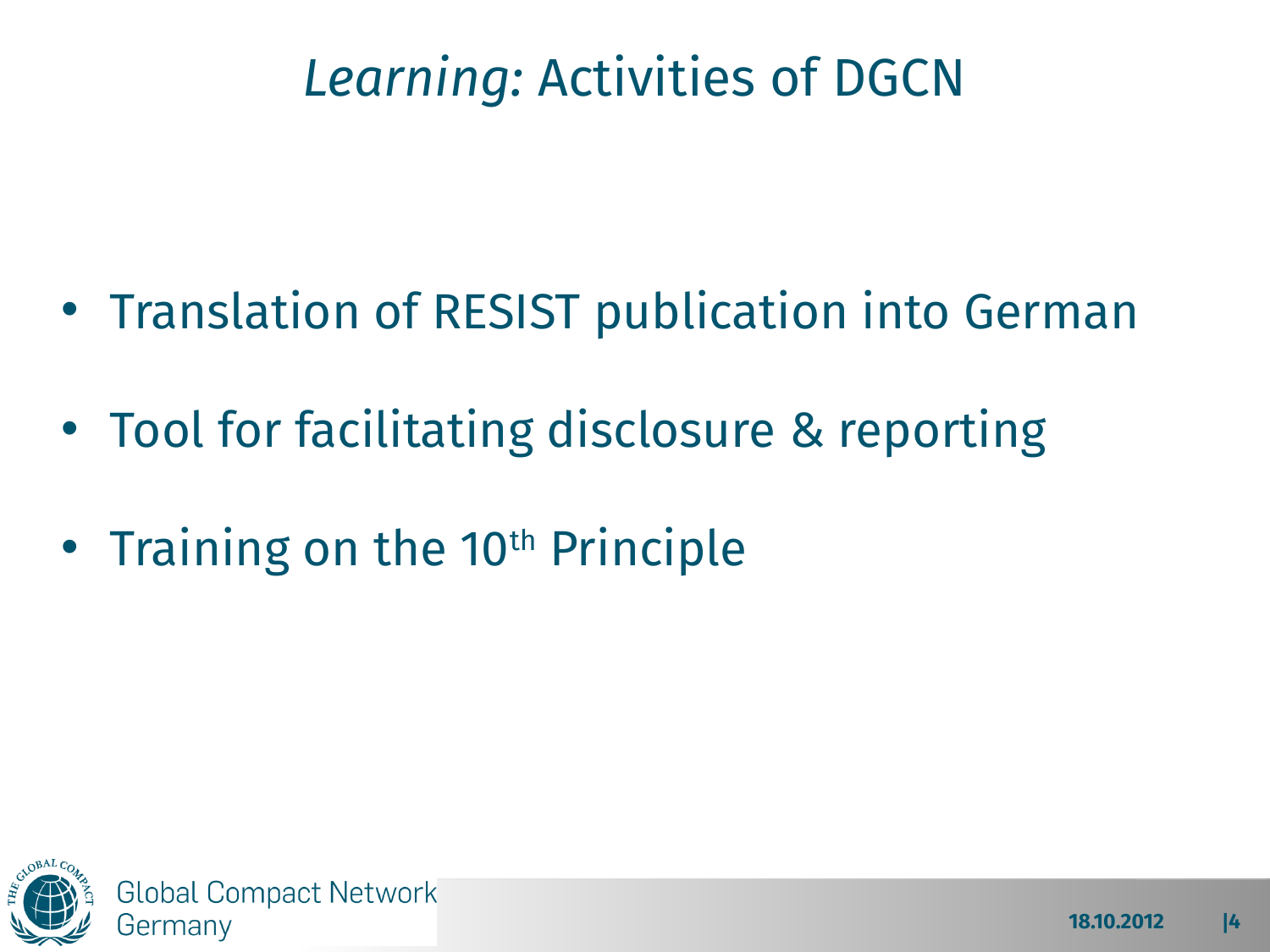

# Learning: Activities of DGCN
Translation of RESIST publication into German

Tool for facilitating disclosure & reporting

Training on the 10th Principle